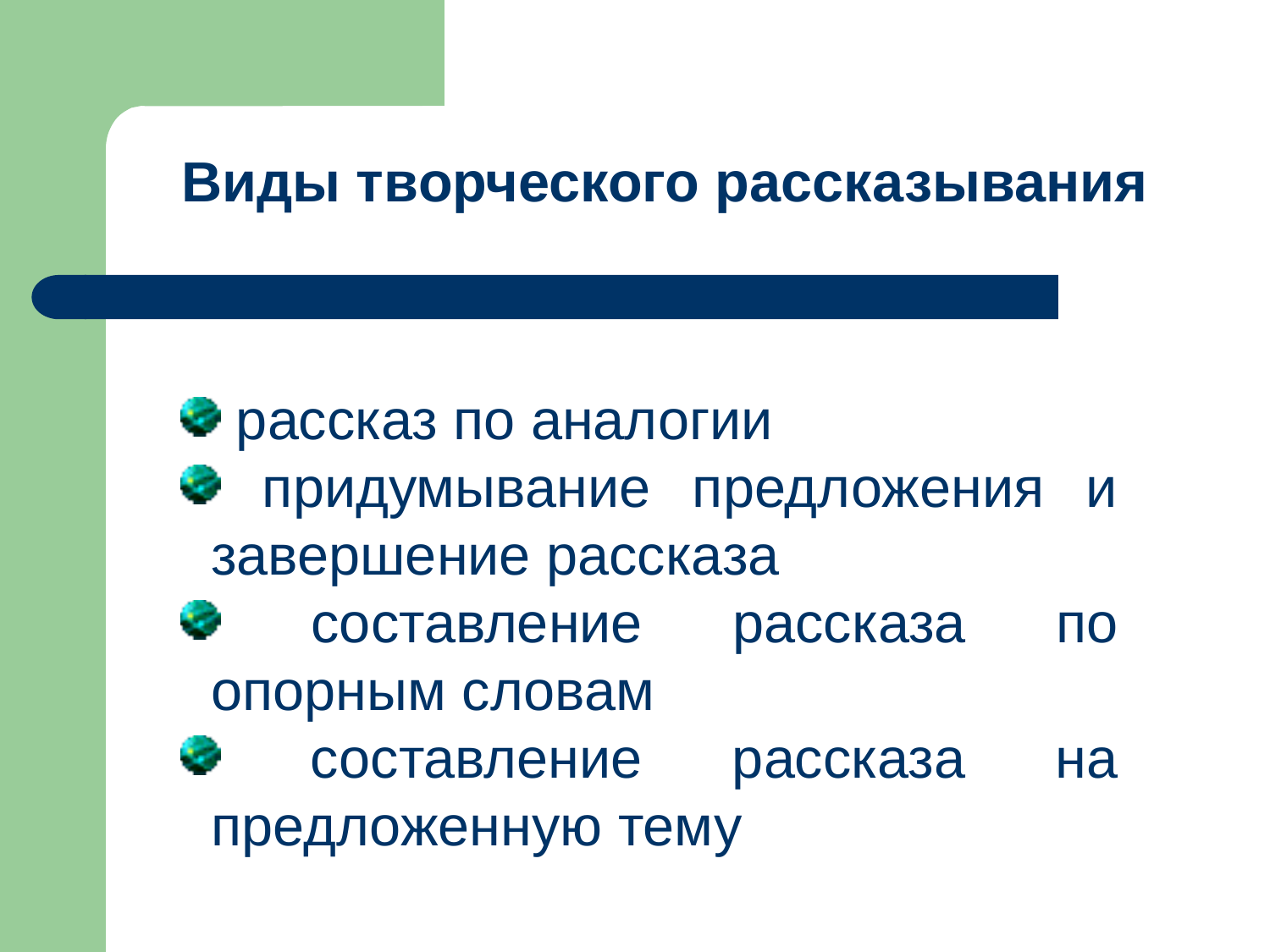

Виды творческого рассказывания
 рассказ по аналогии
 придумывание предложения и завершение рассказа
 составление рассказа по опорным словам
 составление рассказа на предложенную тему